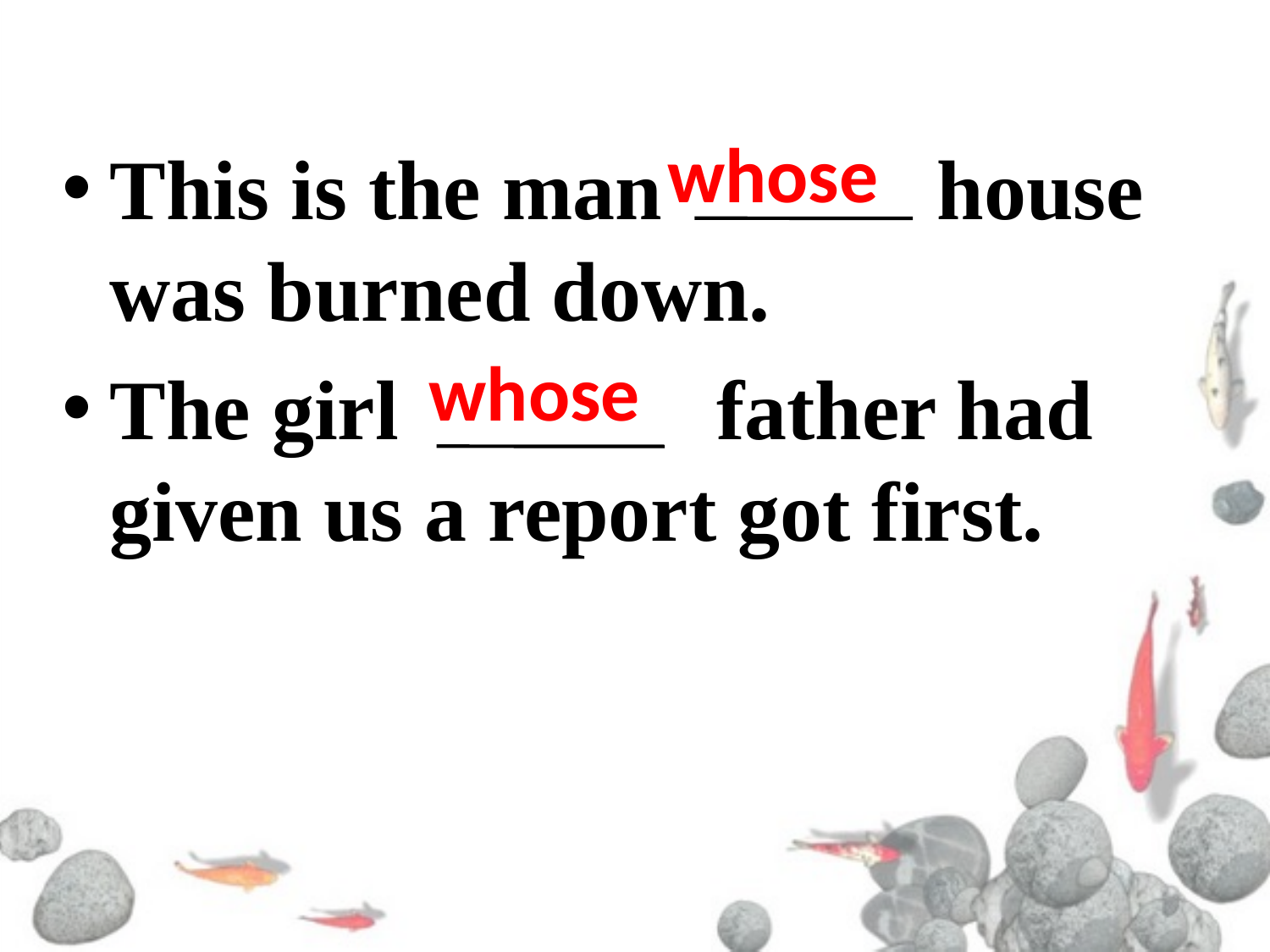

#
whose
This is the man             house was burned down.
The girl               father had given us a report got first.

whose